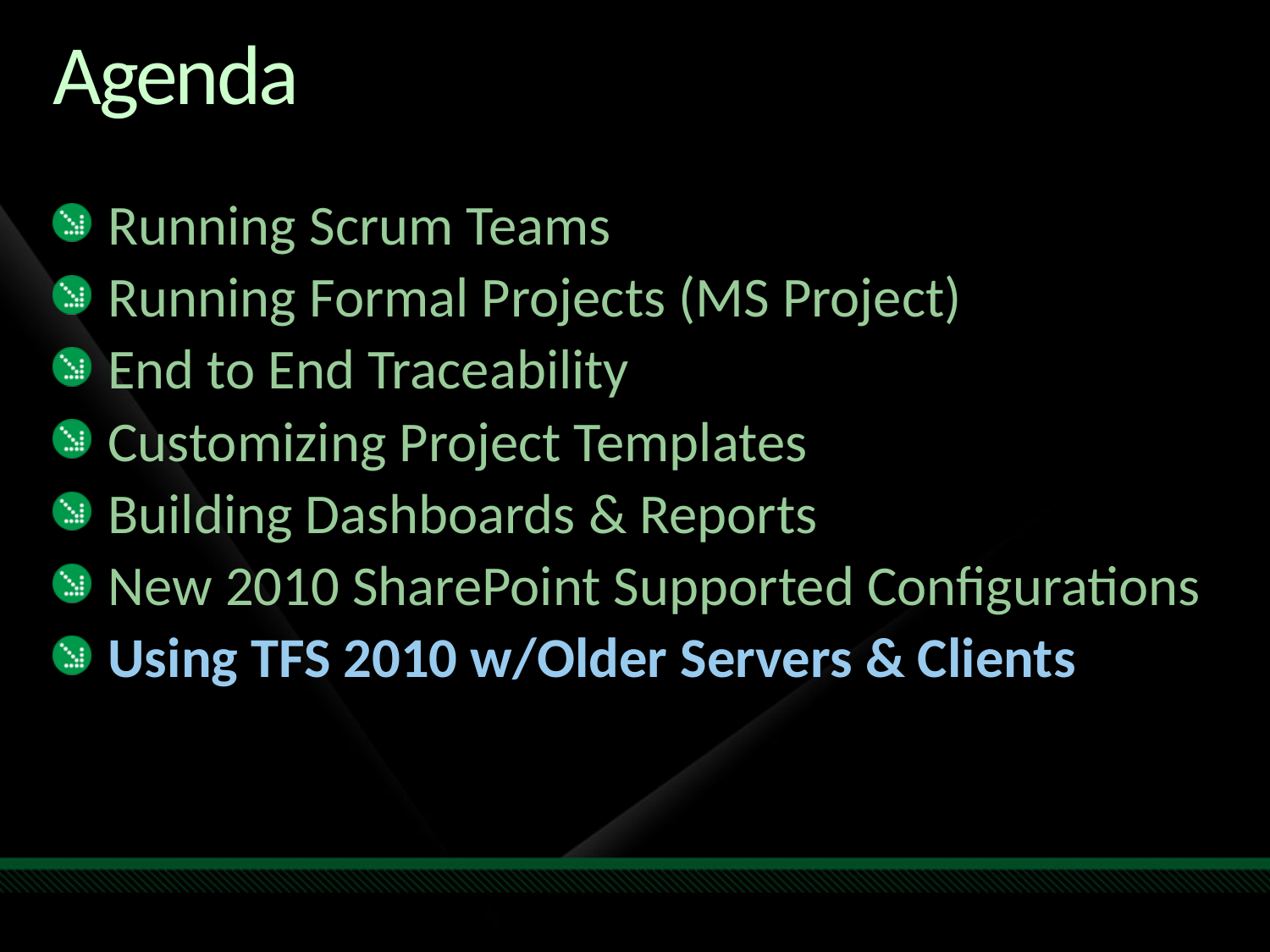

# Agenda
Running Scrum Teams
Running Formal Projects (MS Project)
End to End Traceability
Customizing Project Templates
Building Dashboards & Reports
New 2010 SharePoint Supported Configurations
Using TFS 2010 w/Older Servers & Clients